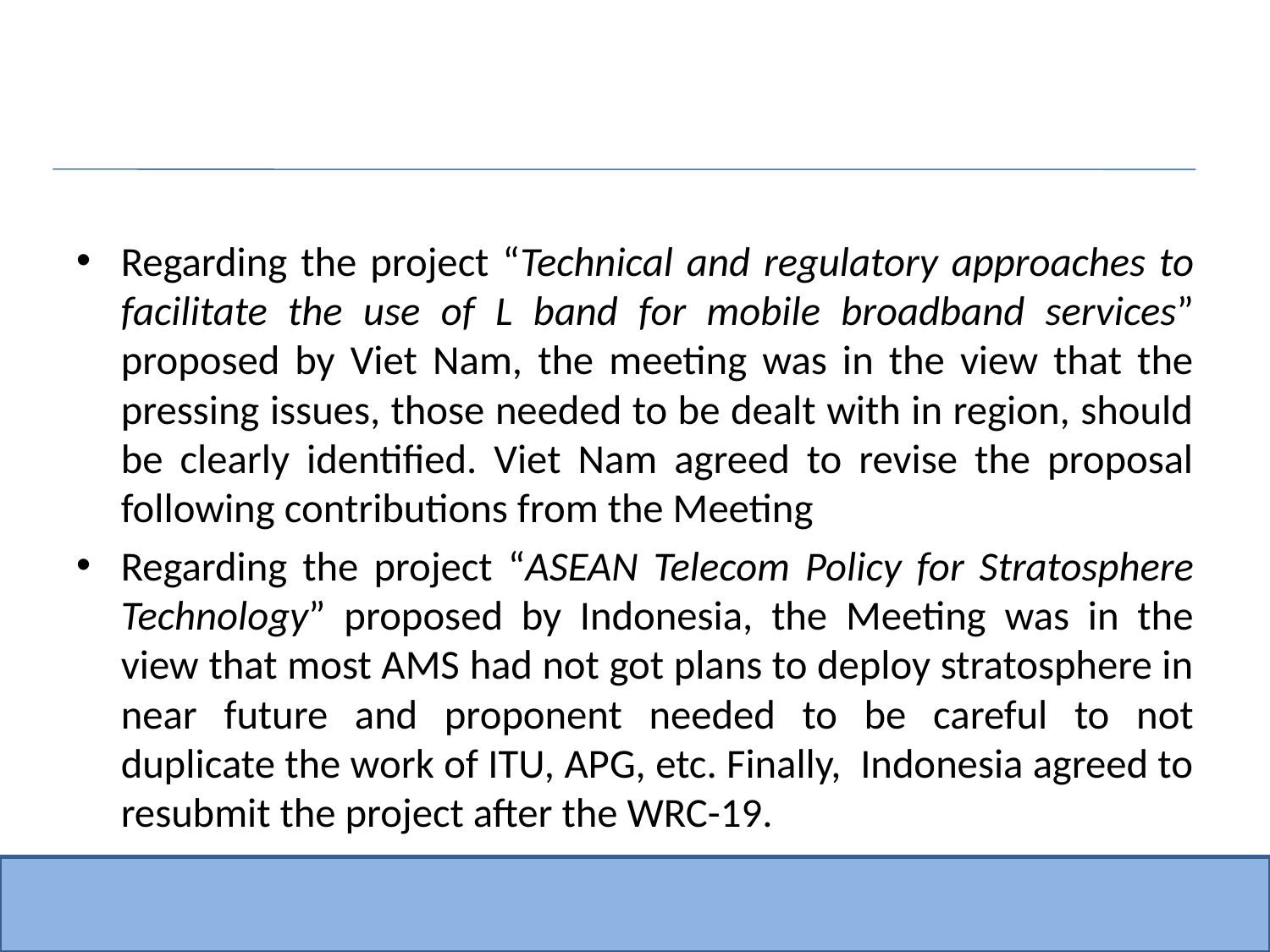

#
Regarding the project “Technical and regulatory approaches to facilitate the use of L band for mobile broadband services” proposed by Viet Nam, the meeting was in the view that the pressing issues, those needed to be dealt with in region, should be clearly identified. Viet Nam agreed to revise the proposal following contributions from the Meeting
Regarding the project “ASEAN Telecom Policy for Stratosphere Technology” proposed by Indonesia, the Meeting was in the view that most AMS had not got plans to deploy stratosphere in near future and proponent needed to be careful to not duplicate the work of ITU, APG, etc. Finally,  Indonesia agreed to resubmit the project after the WRC-19.